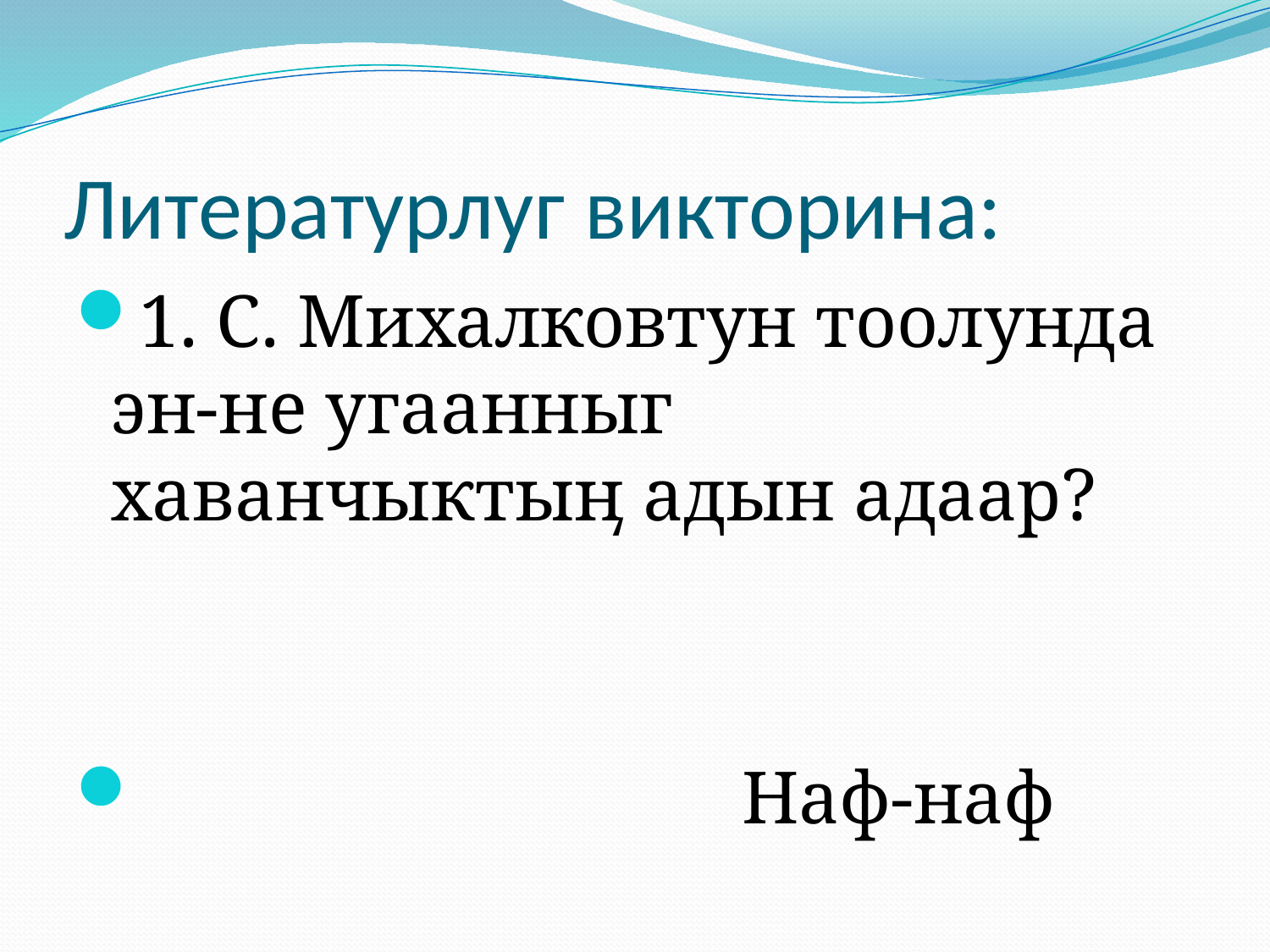

# Литературлуг викторина:
1. С. Михалковтун тоолунда эн-не угаанныг хаванчыктыӊ адын адаар?

                                Наф-наф